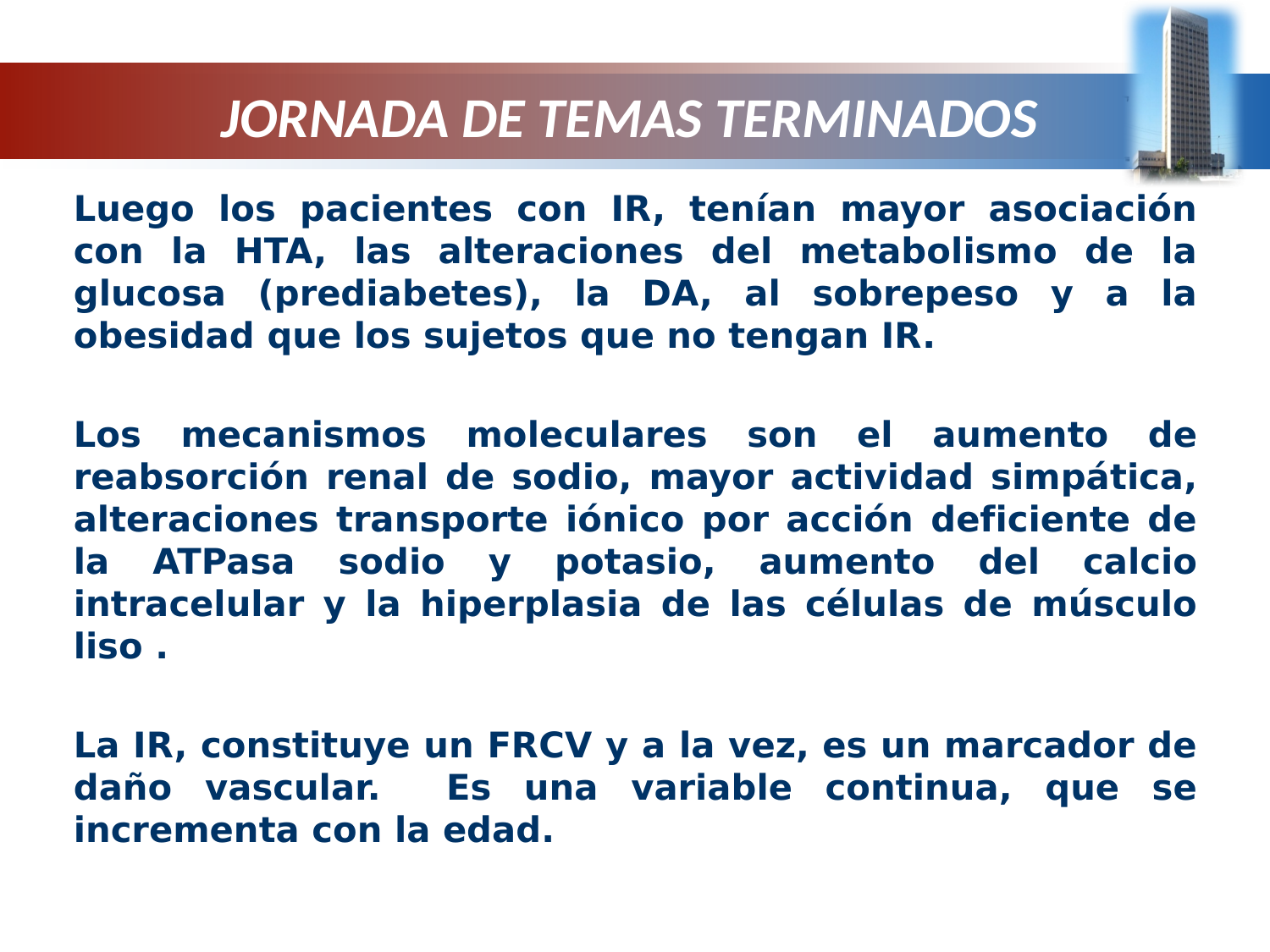

# JORNADA DE TEMAS TERMINADOS
Luego los pacientes con IR, tenían mayor asociación con la HTA, las alteraciones del metabolismo de la glucosa (prediabetes), la DA, al sobrepeso y a la obesidad que los sujetos que no tengan IR.

Los mecanismos moleculares son el aumento de reabsorción renal de sodio, mayor actividad simpática, alteraciones transporte iónico por acción deficiente de la ATPasa sodio y potasio, aumento del calcio intracelular y la hiperplasia de las células de músculo liso .

La IR, constituye un FRCV y a la vez, es un marcador de daño vascular.  Es una variable continua, que se incrementa con la edad.